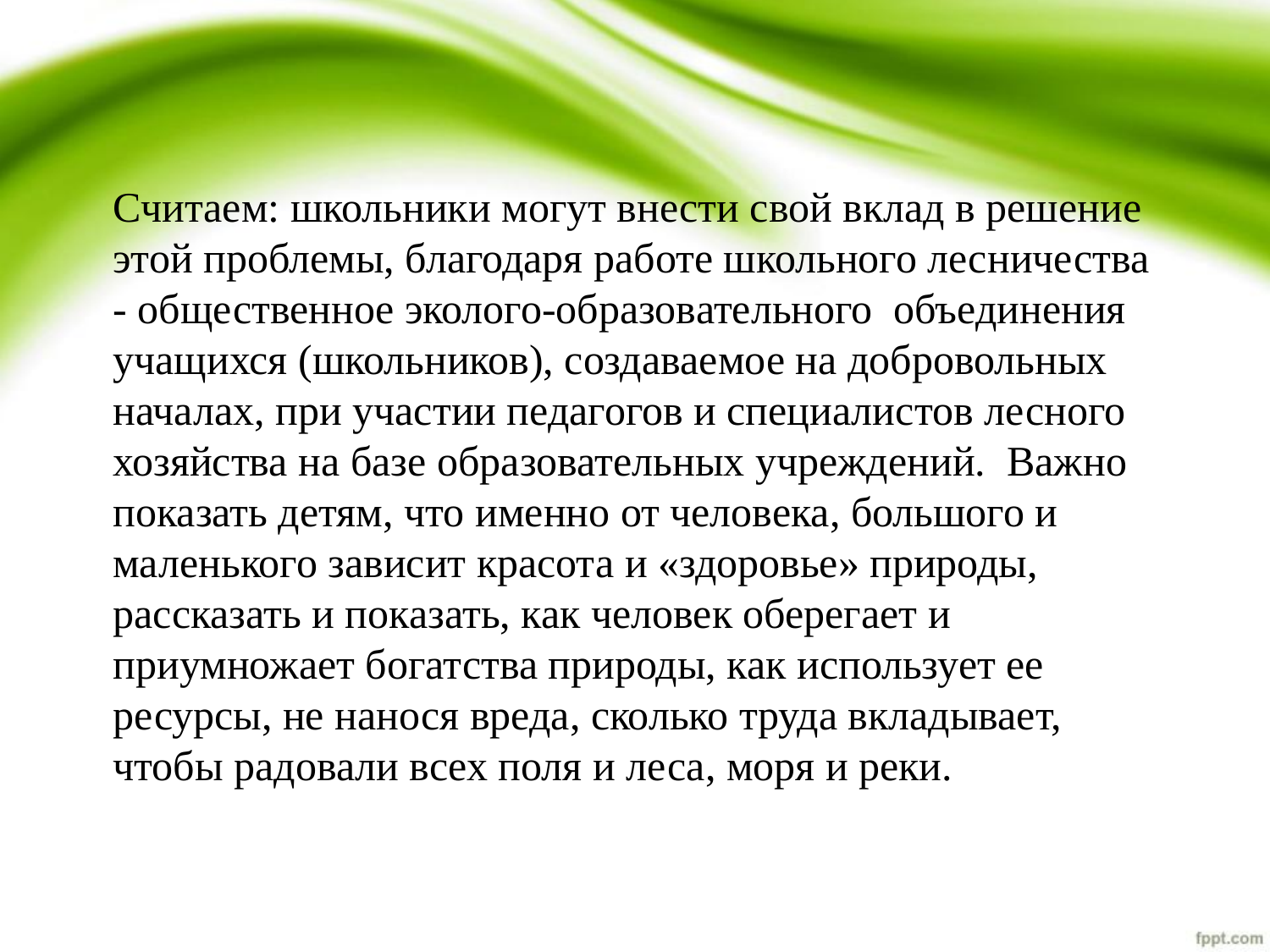

Считаем: школьники могут внести свой вклад в решение этой проблемы, благодаря работе школьного лесничества - общественное эколого-образовательного  объединения  учащихся (школьников), создаваемое на добровольных началах, при участии педагогов и специалис­тов лесного хозяйства на базе образовательных учреждений.  Важно показать детям, что именно от человека, большого и маленького зависит красота и «здоровье» природы, рассказать и показать, как человек оберегает и приумножает богатства природы, как использует ее ресурсы, не нанося вреда, сколько труда вкладывает, чтобы радовали всех поля и леса, моря и реки.